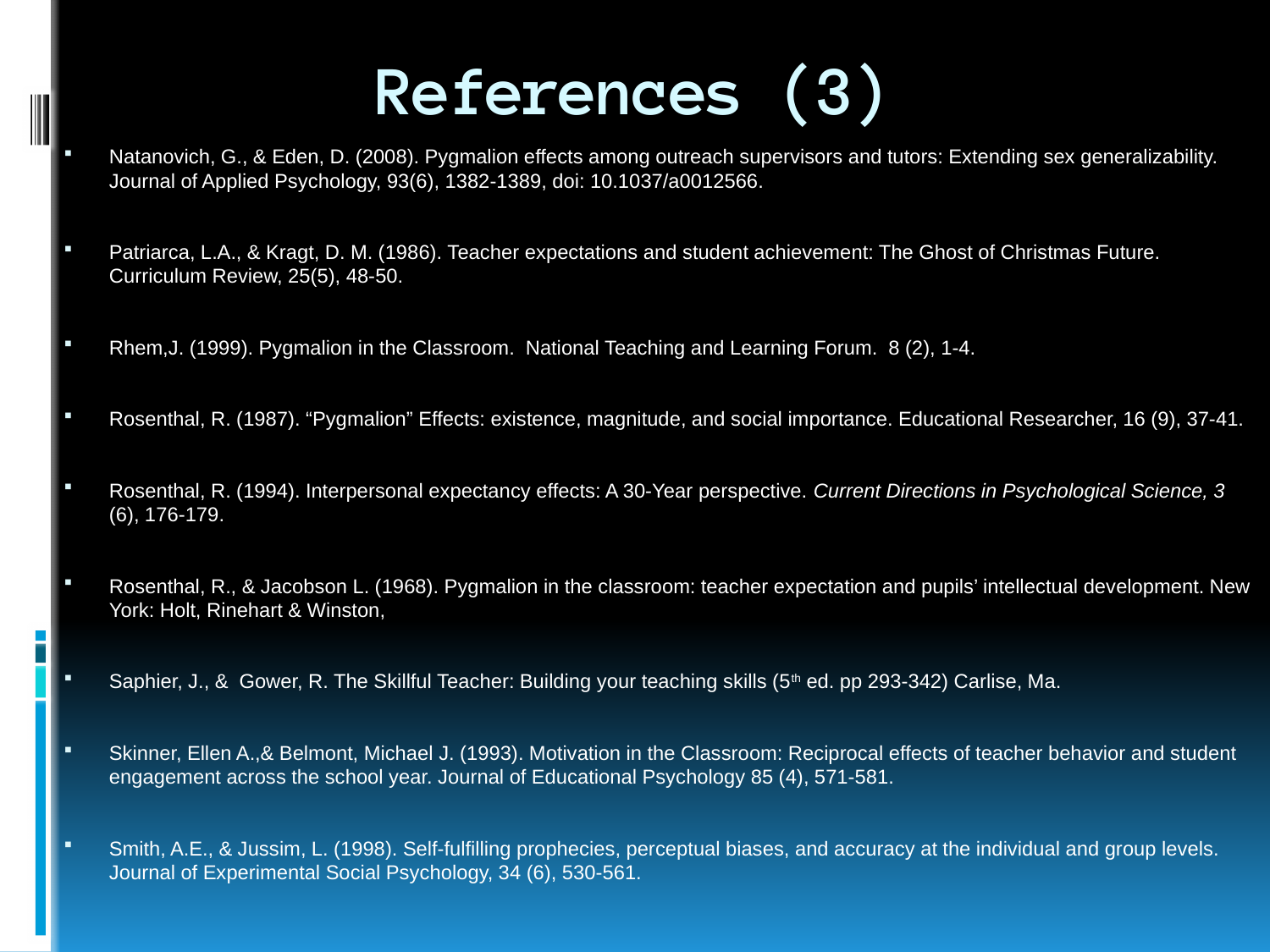

# References (3)
Natanovich, G., & Eden, D. (2008). Pygmalion effects among outreach supervisors and tutors: Extending sex generalizability. Journal of Applied Psychology, 93(6), 1382-1389, doi: 10.1037/a0012566.

Patriarca, L.A., & Kragt, D. M. (1986). Teacher expectations and student achievement: The Ghost of Christmas Future.  Curriculum Review, 25(5), 48-50.

Rhem,J. (1999). Pygmalion in the Classroom.  National Teaching and Learning Forum.  8 (2), 1-4.

Rosenthal, R. (1987). “Pygmalion” Effects: existence, magnitude, and social importance. Educational Researcher, 16 (9), 37-41.

Rosenthal, R. (1994). Interpersonal expectancy effects: A 30-Year perspective. Current Directions in Psychological Science, 3 (6), 176-179.

Rosenthal, R., & Jacobson L. (1968). Pygmalion in the classroom: teacher expectation and pupils’ intellectual development. New York: Holt, Rinehart & Winston,

Saphier, J., &  Gower, R. The Skillful Teacher: Building your teaching skills (5th ed. pp 293-342) Carlise, Ma.

Skinner, Ellen A.,& Belmont, Michael J. (1993). Motivation in the Classroom: Reciprocal effects of teacher behavior and student engagement across the school year. Journal of Educational Psychology 85 (4), 571-581.

Smith, A.E., & Jussim, L. (1998). Self-fulfilling prophecies, perceptual biases, and accuracy at the individual and group levels. Journal of Experimental Social Psychology, 34 (6), 530-561.